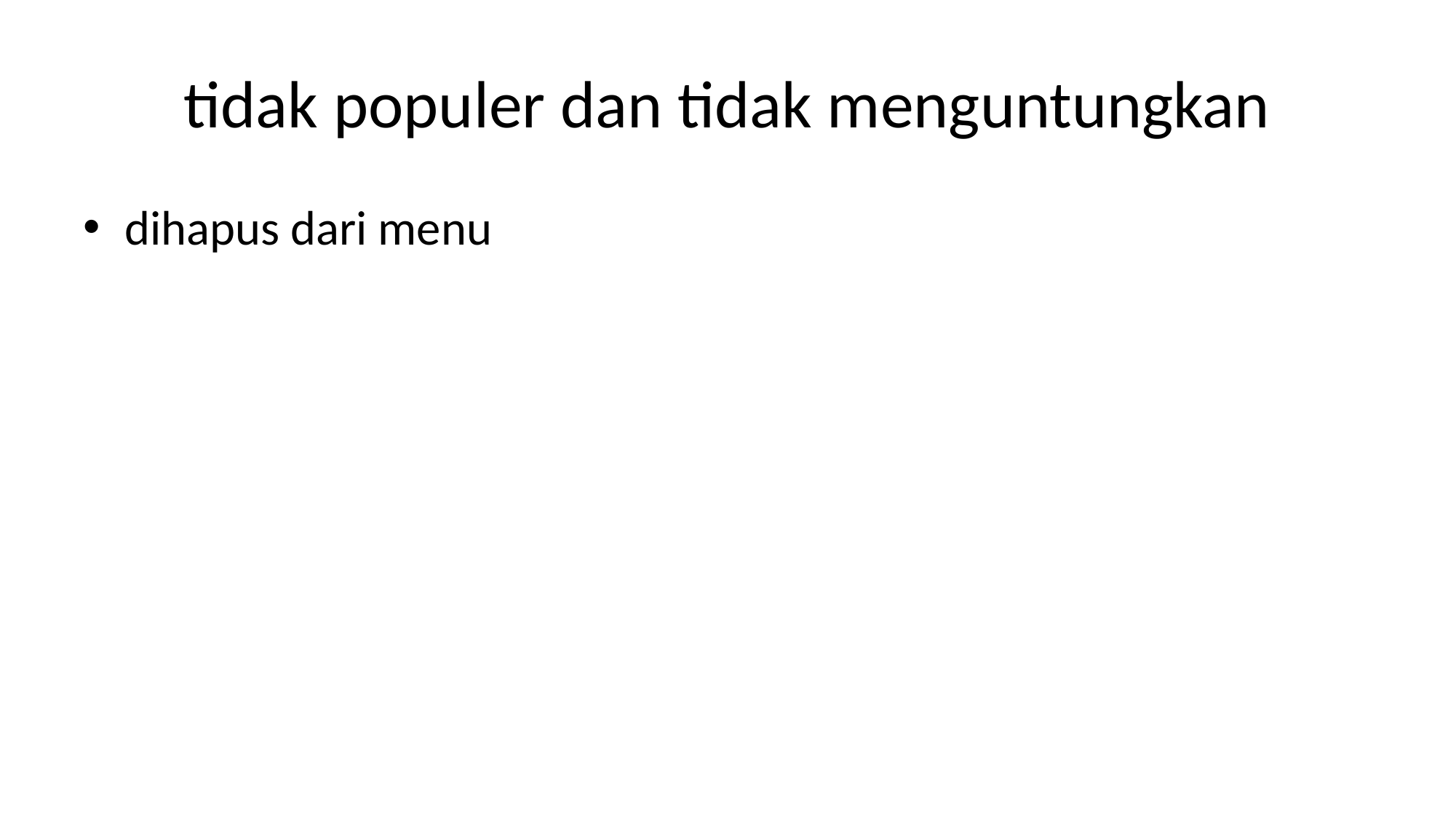

# tidak populer dan tidak menguntungkan
dihapus dari menu